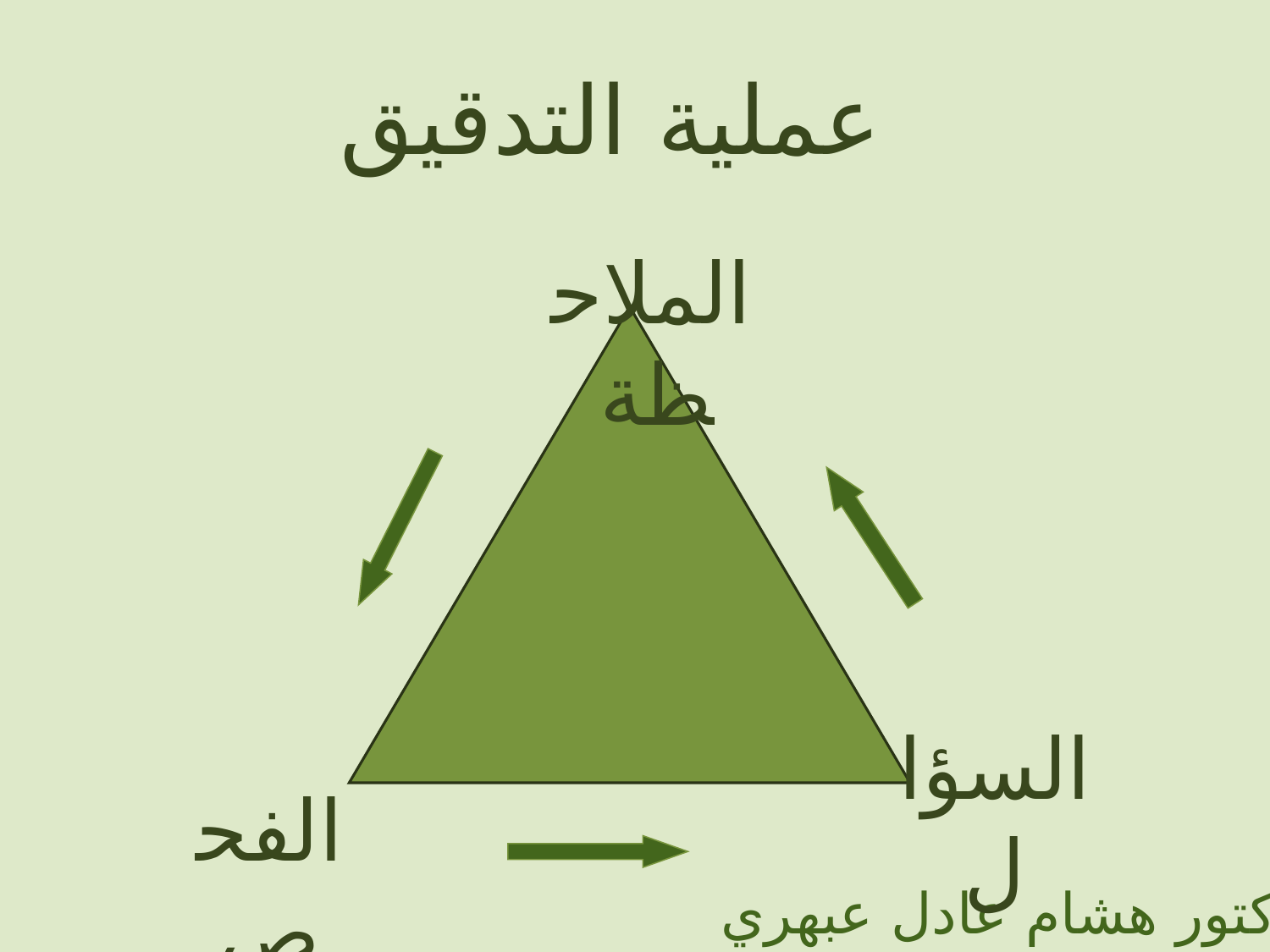

عملية التدقيق
الملاحظة

السؤال
 الفحص

الدكتور هشام عادل عبهري